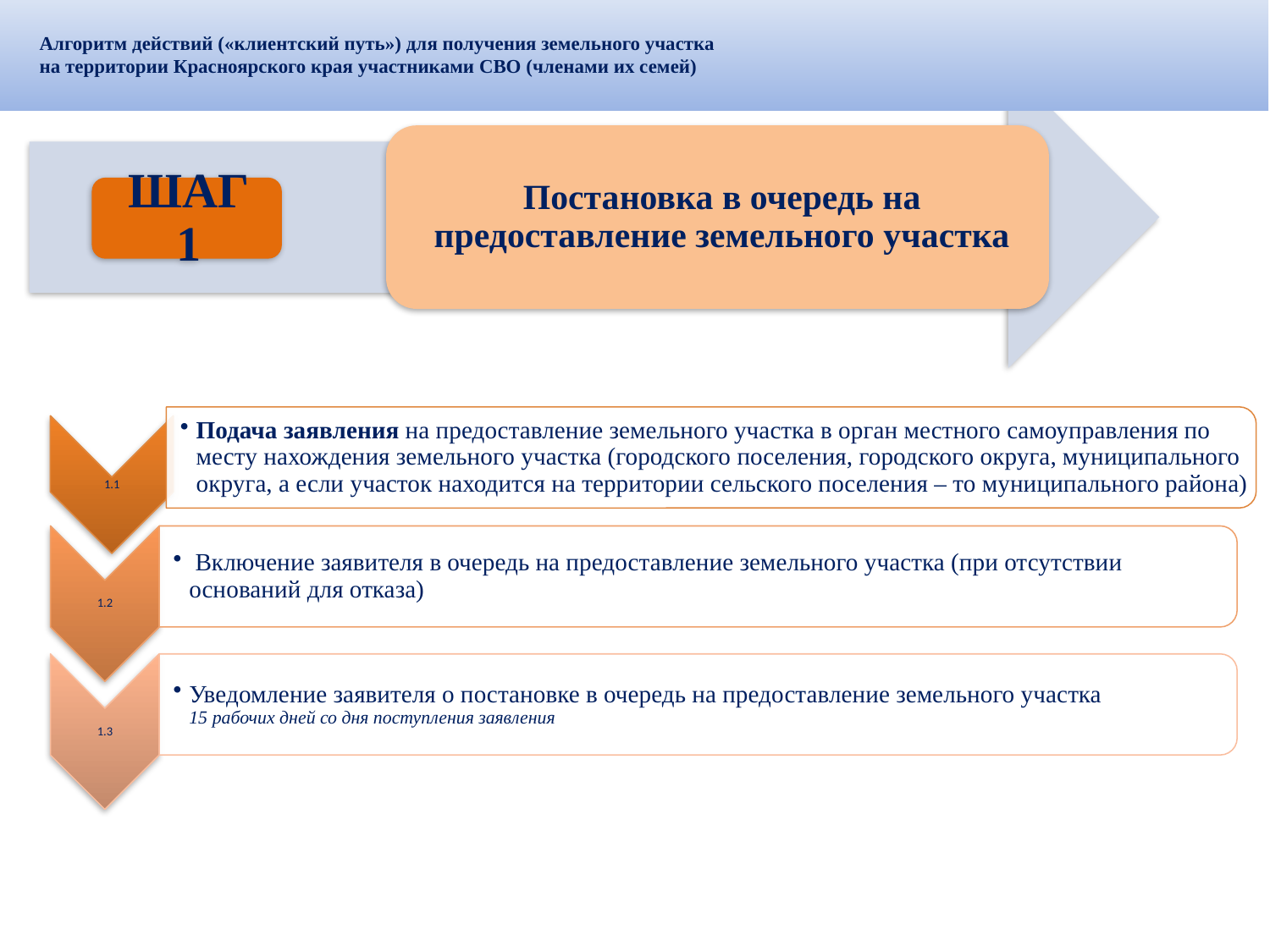

# Алгоритм действий («клиентский путь») для получения земельного участка на территории Красноярского края участниками СВО (членами их семей)
ШАГ 1
Постановка в очередь на предоставление земельного участка
1.1
Подача заявления на предоставление земельного участка в орган местного самоуправления по месту нахождения земельного участка (городского поселения, городского округа, муниципального округа, а если участок находится на территории сельского поселения – то муниципального района)
1.2
 Включение заявителя в очередь на предоставление земельного участка (при отсутствии оснований для отказа)
1.3
Уведомление заявителя о постановке в очередь на предоставление земельного участка                   15 рабочих дней со дня поступления заявления